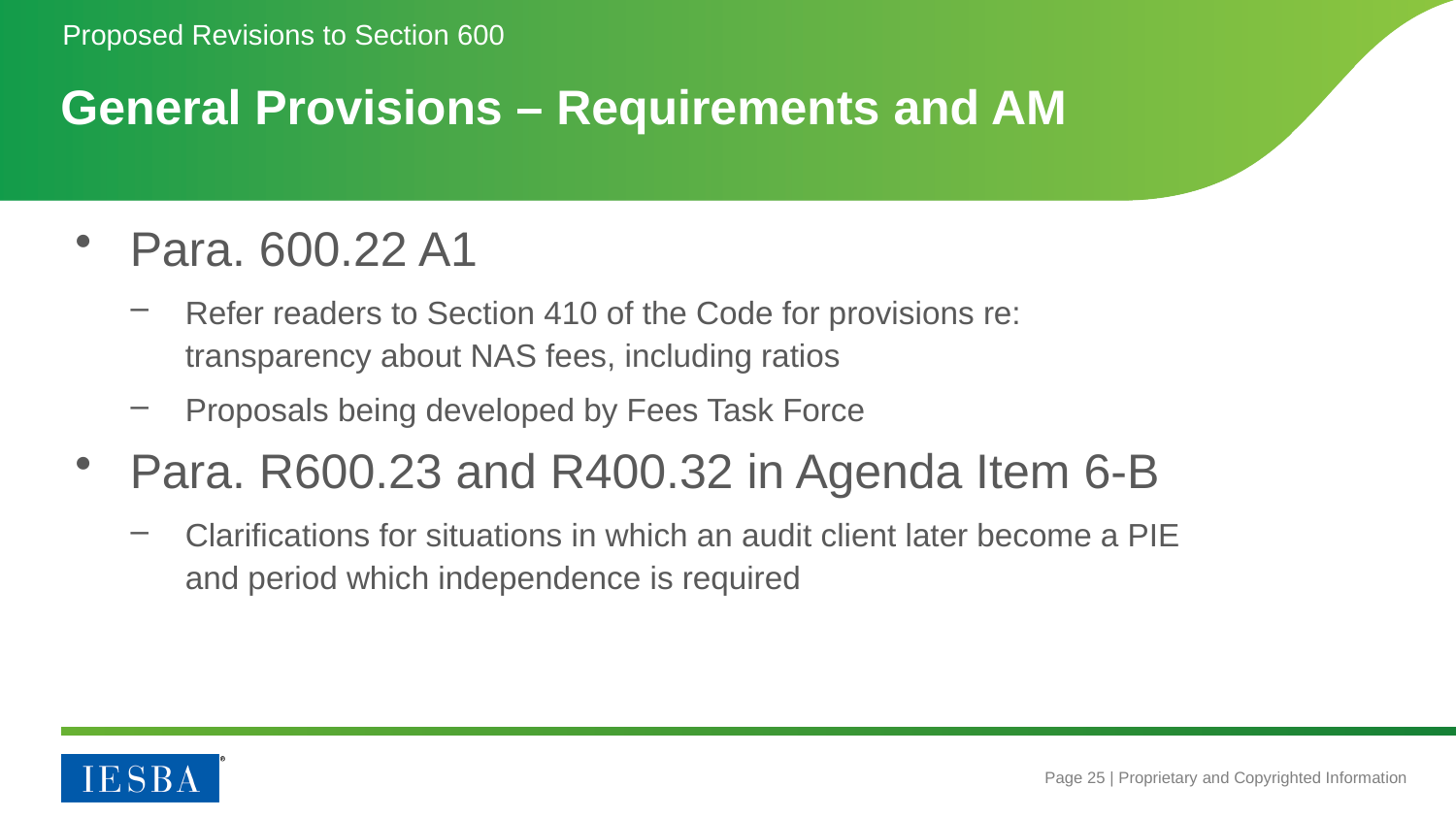

Proposed Revisions to Section 600
# General Provisions – Requirements and AM
Para. 600.22 A1
Refer readers to Section 410 of the Code for provisions re: transparency about NAS fees, including ratios
Proposals being developed by Fees Task Force
Para. R600.23 and R400.32 in Agenda Item 6-B
Clarifications for situations in which an audit client later become a PIE and period which independence is required